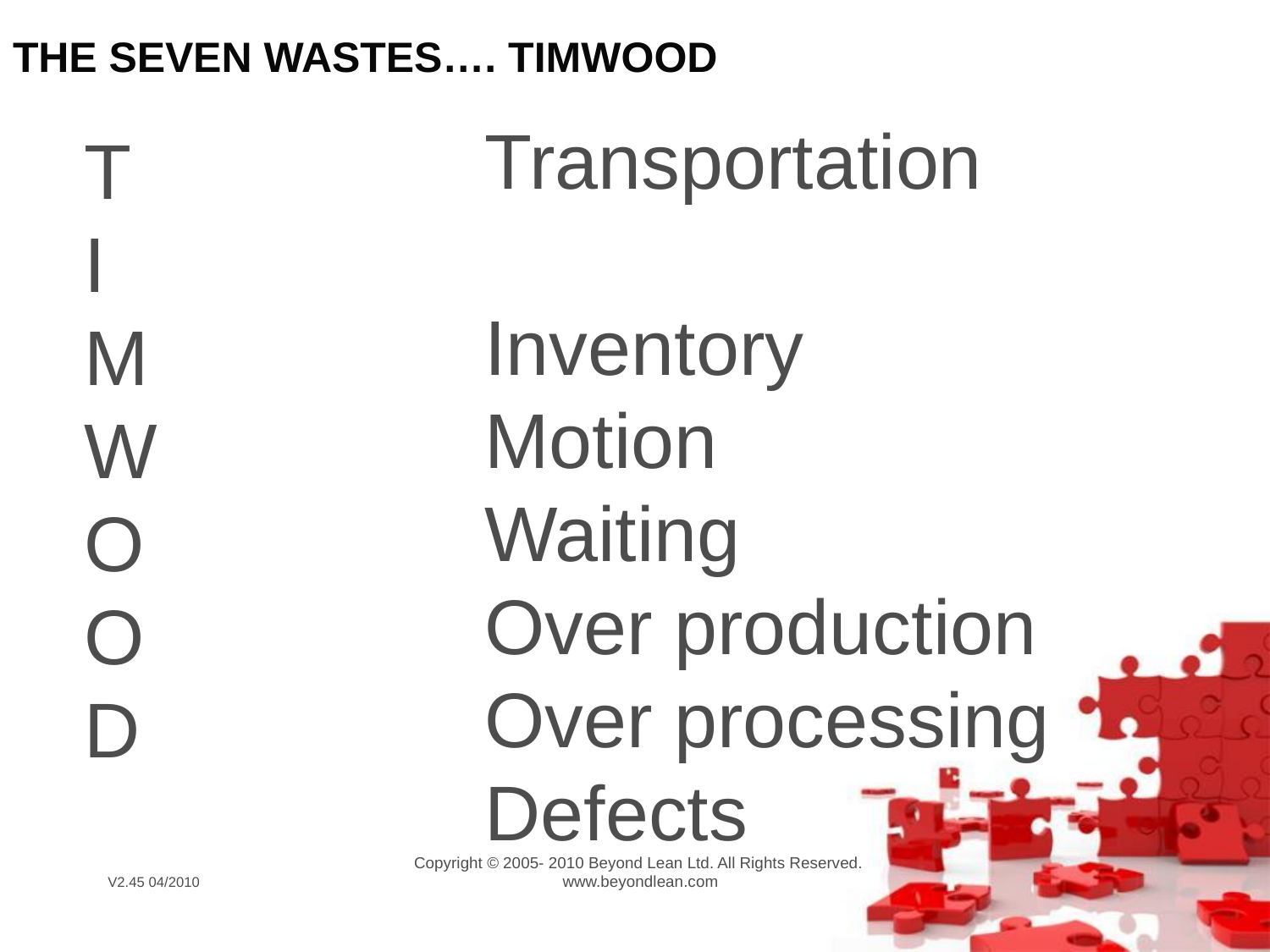

# THE SEVEN WASTES…. TIMWOOD
Transportation
Inventory
Motion
Waiting
Over production
Over processing
Defects
T
I
M
W
O
O
D